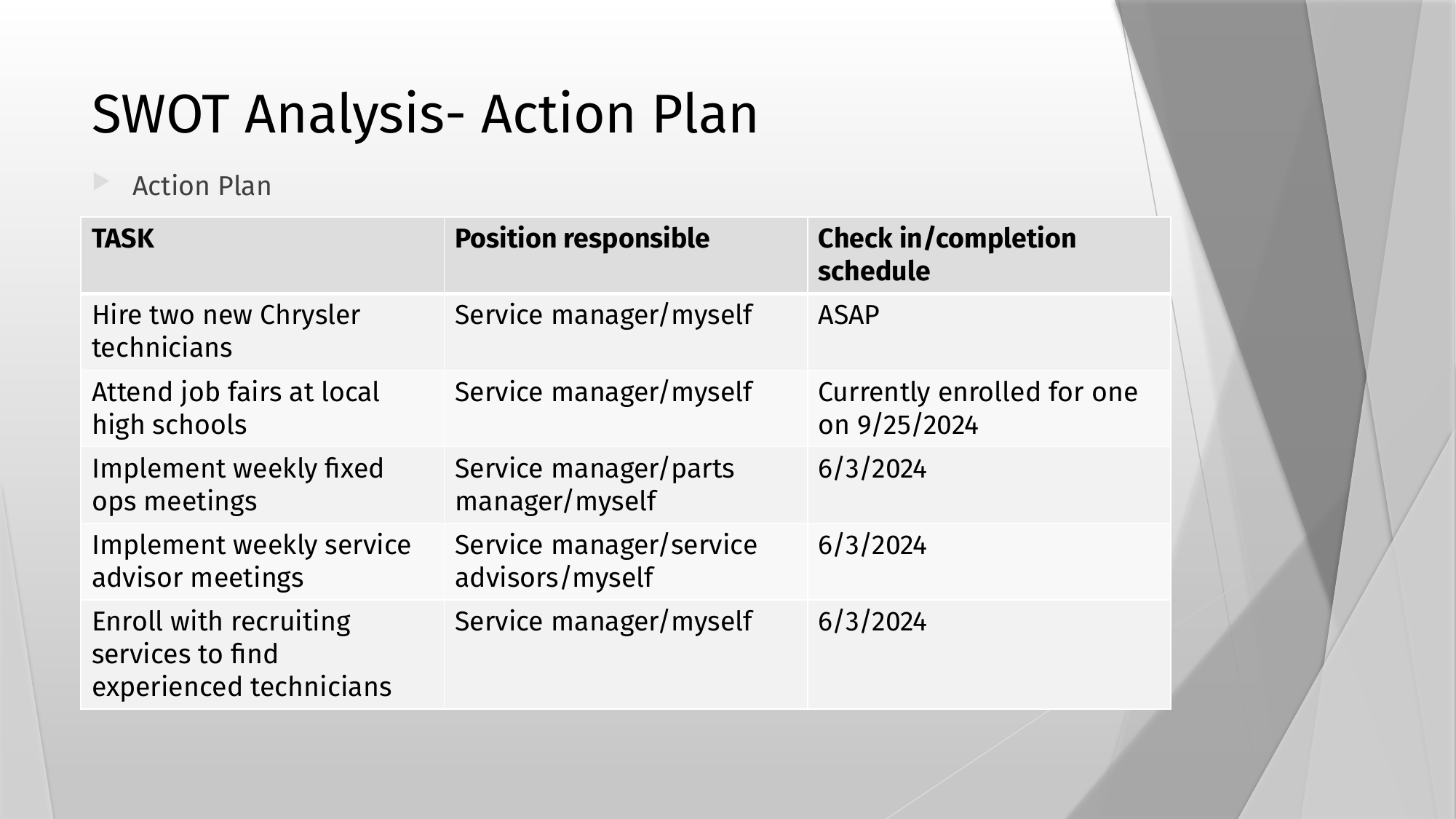

# SWOT Analysis- Action Plan
Action Plan

| TASK | Position responsible | Check in/completion schedule |
| --- | --- | --- |
| Hire two new Chrysler technicians | Service manager/myself | ASAP |
| Attend job fairs at local high schools | Service manager/myself | Currently enrolled for one on 9/25/2024 |
| Implement weekly fixed ops meetings | Service manager/parts manager/myself | 6/3/2024 |
| Implement weekly service advisor meetings | Service manager/service advisors/myself | 6/3/2024 |
| Enroll with recruiting services to find experienced technicians | Service manager/myself | 6/3/2024 |